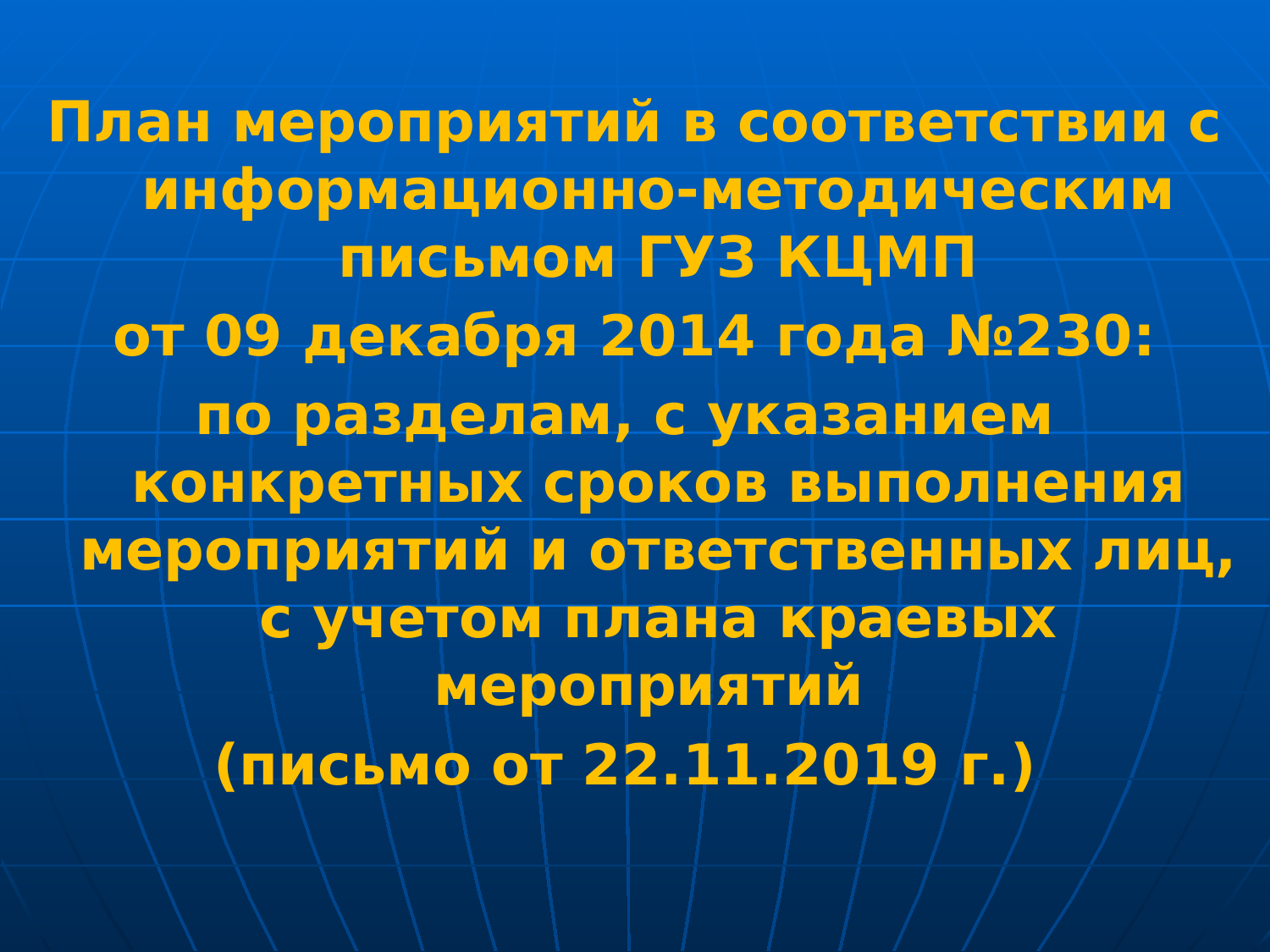

План мероприятий в соответствии с информационно-методическим письмом ГУЗ КЦМП
от 09 декабря 2014 года №230:
по разделам, с указанием  конкретных сроков выполнения мероприятий и ответственных лиц, с учетом плана краевых мероприятий
(письмо от 22.11.2019 г.)
#